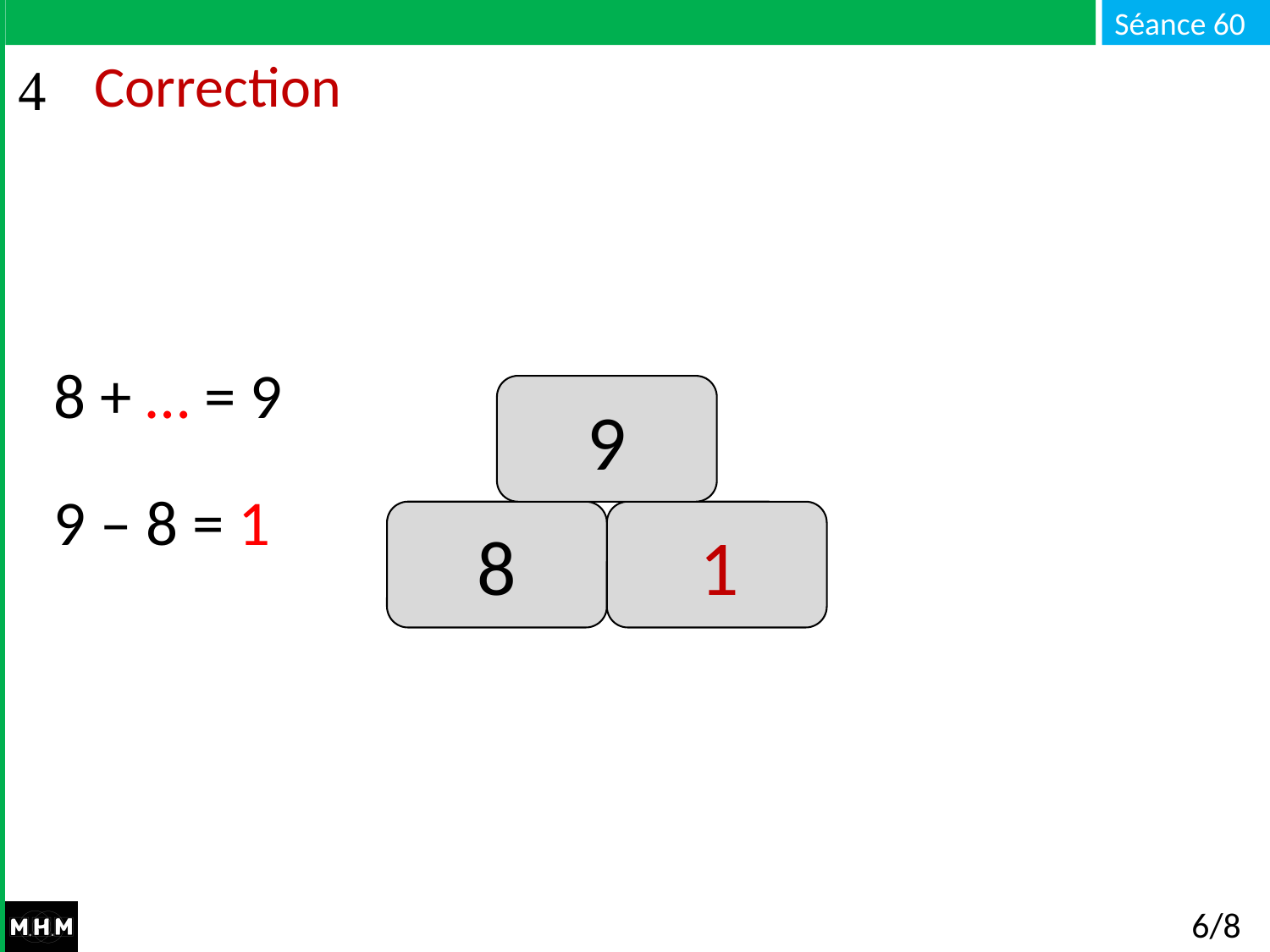

# Correction
8 + … = 9
9
9 – 8 = 1

8
1
6/8